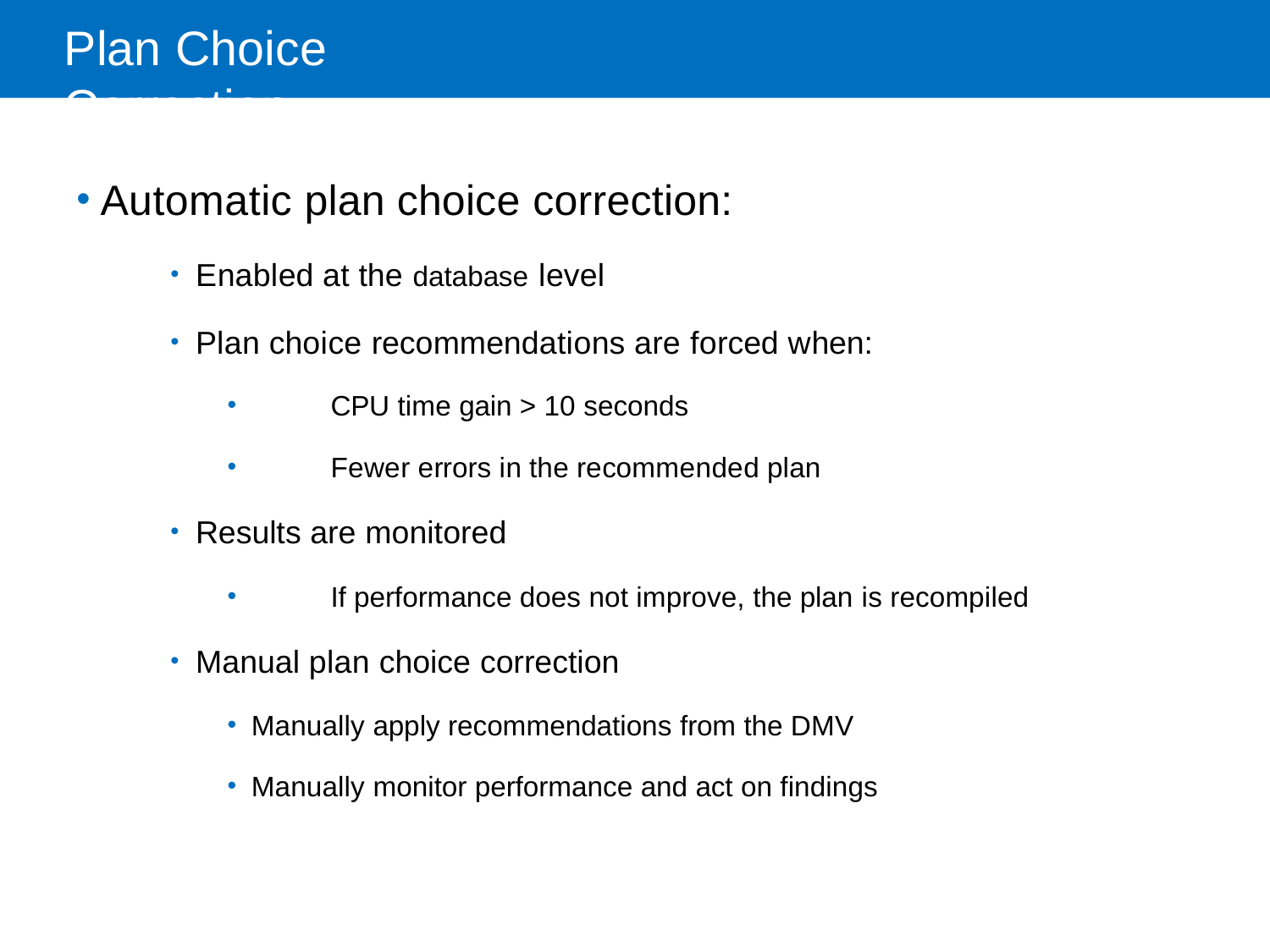

# Plan Choice Correction
Automatic plan choice correction:
Enabled at the database level
Plan choice recommendations are forced when:
CPU time gain > 10 seconds
Fewer errors in the recommended plan
Results are monitored
If performance does not improve, the plan is recompiled
Manual plan choice correction
Manually apply recommendations from the DMV
Manually monitor performance and act on findings